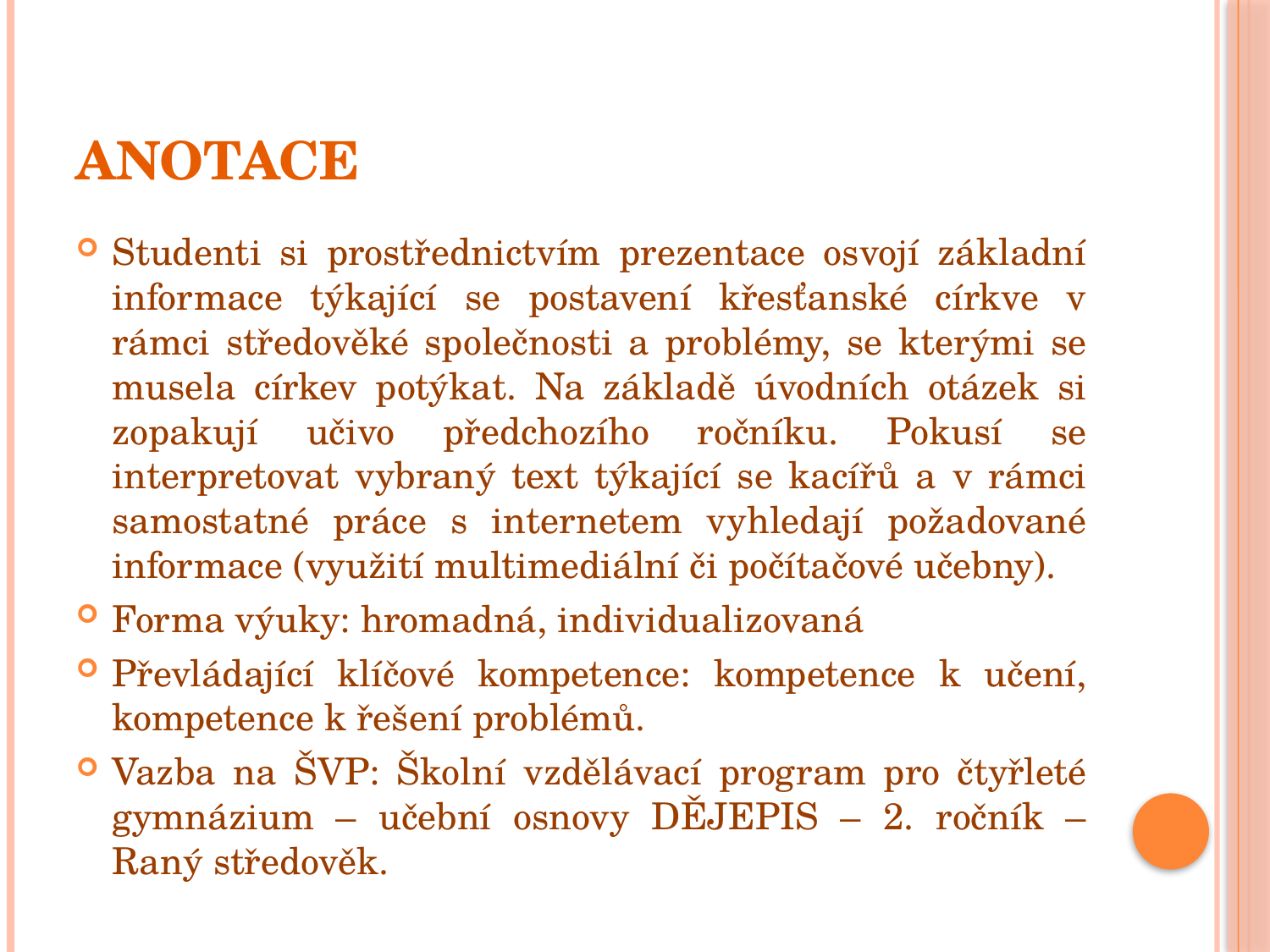

# Anotace
Studenti si prostřednictvím prezentace osvojí základní informace týkající se postavení křesťanské církve v rámci středověké společnosti a problémy, se kterými se musela církev potýkat. Na základě úvodních otázek si zopakují učivo předchozího ročníku. Pokusí se interpretovat vybraný text týkající se kacířů a v rámci samostatné práce s internetem vyhledají požadované informace (využití multimediální či počítačové učebny).
Forma výuky: hromadná, individualizovaná
Převládající klíčové kompetence: kompetence k učení, kompetence k řešení problémů.
Vazba na ŠVP: Školní vzdělávací program pro čtyřleté gymnázium – učební osnovy DĚJEPIS – 2. ročník – Raný středověk.